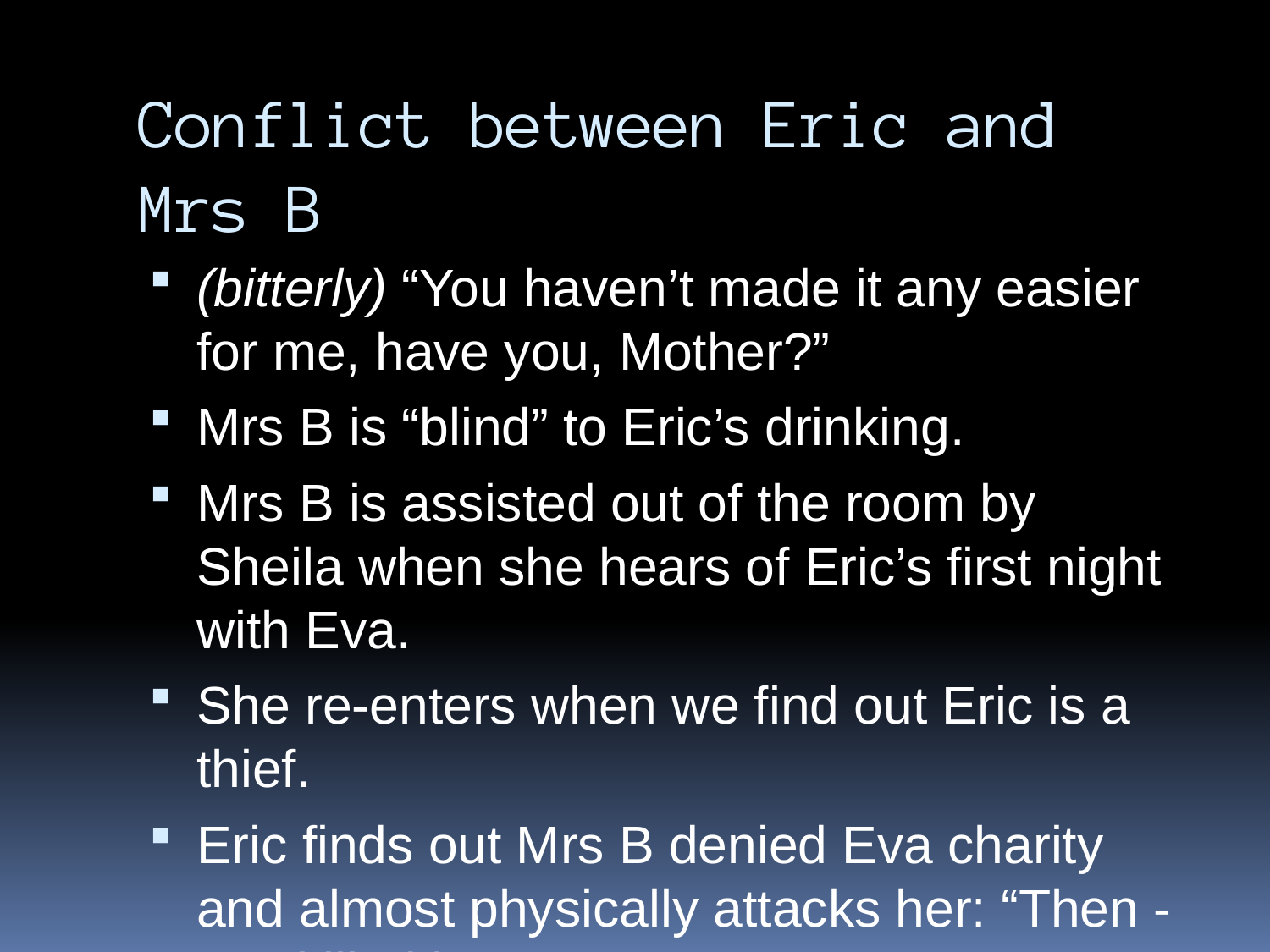

# Conflict between Eric and Mrs B
(bitterly) “You haven’t made it any easier for me, have you, Mother?”
Mrs B is “blind” to Eric’s drinking.
Mrs B is assisted out of the room by Sheila when she hears of Eric’s first night with Eva.
She re-enters when we find out Eric is a thief.
Eric finds out Mrs B denied Eva charity and almost physically attacks her: “Then - you killed her.”